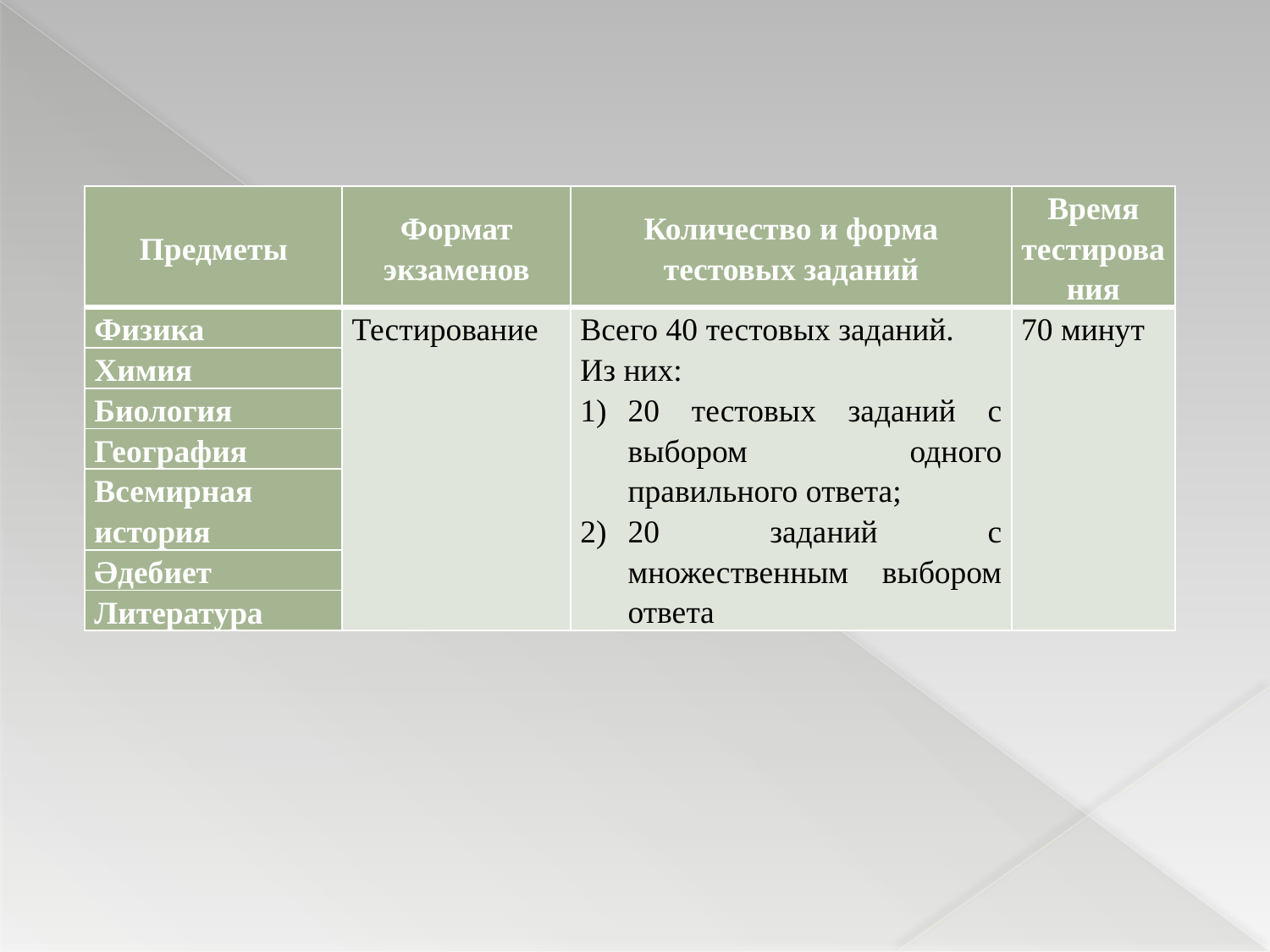

| Предметы | Формат экзаменов | Количество и форма тестовых заданий | Время тестирования |
| --- | --- | --- | --- |
| Физика | Тестирование | Всего 40 тестовых заданий. Из них: 20 тестовых заданий с выбором одного правильного ответа; 20 заданий с множественным выбором ответа | 70 минут |
| Химия |  |  |  |
| Биология |  |  |  |
| География |  |  |  |
| Всемирная история |  |  |  |
| Әдебиет |  |  |  |
| Литература |  |  |  |